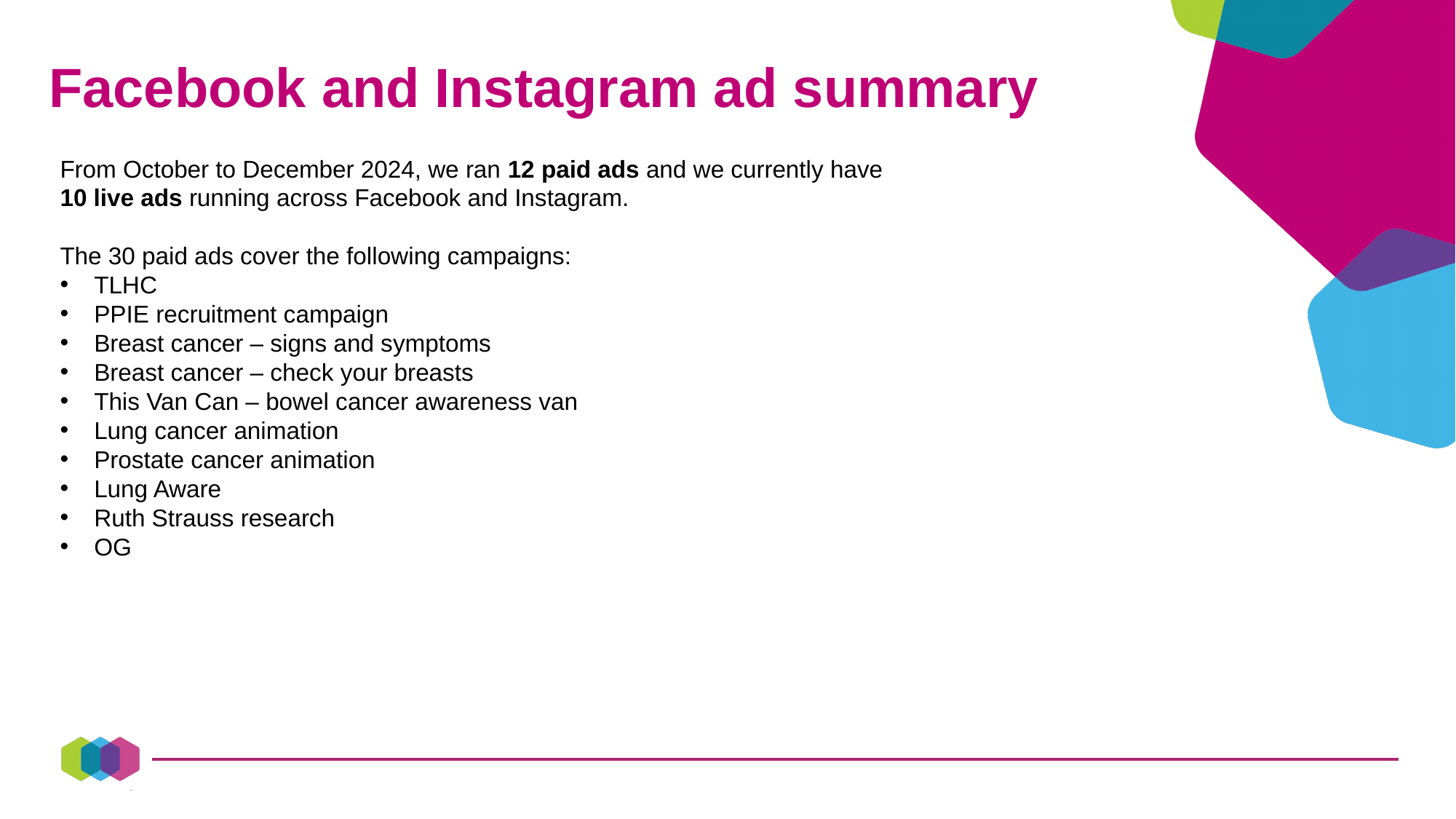

Facebook and Instagram ad summary
From October to December 2024, we ran 12 paid ads and we currently have 10 live ads running across Facebook and Instagram.

The 30 paid ads cover the following campaigns:
TLHC
PPIE recruitment campaign
Breast cancer – signs and symptoms
Breast cancer – check your breasts
This Van Can – bowel cancer awareness van
Lung cancer animation
Prostate cancer animation
Lung Aware
Ruth Strauss research
OG